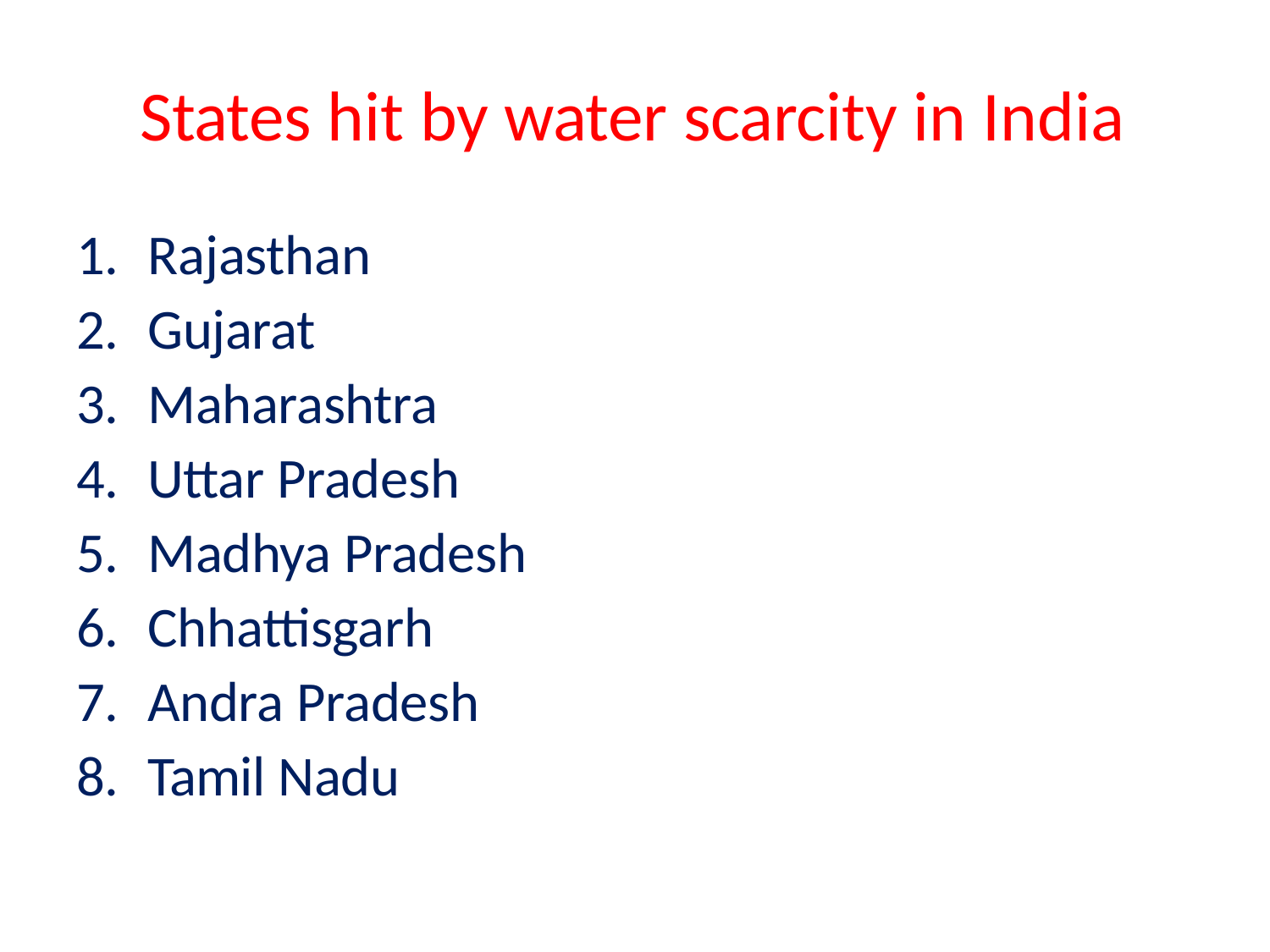

# States hit by water scarcity in India
Rajasthan
Gujarat
Maharashtra
Uttar Pradesh
Madhya Pradesh
Chhattisgarh
Andra Pradesh
Tamil Nadu